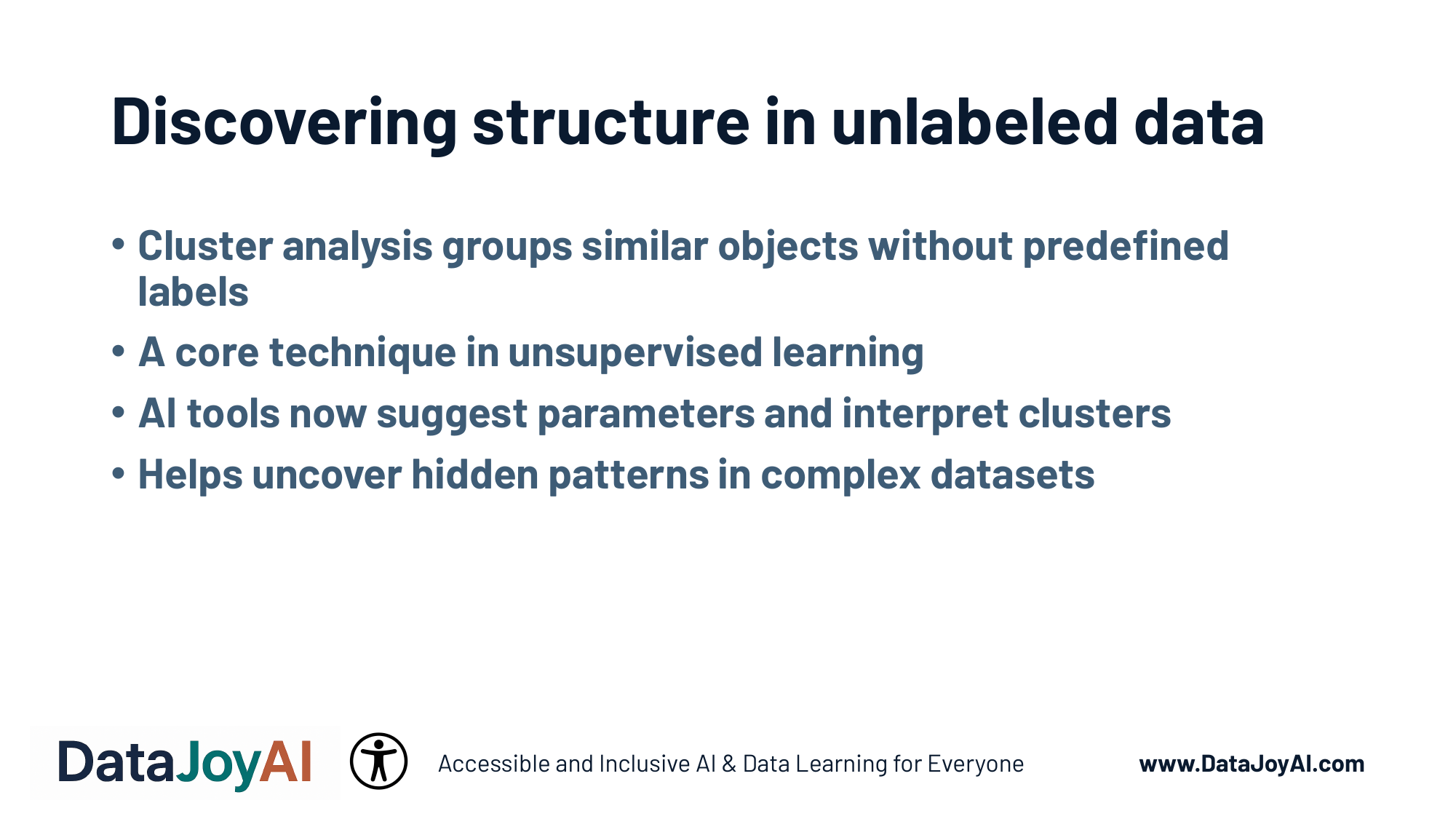

# Discovering structure in unlabeled data
Cluster analysis groups similar objects without predefined labels
A core technique in unsupervised learning
AI tools now suggest parameters and interpret clusters
Helps uncover hidden patterns in complex datasets